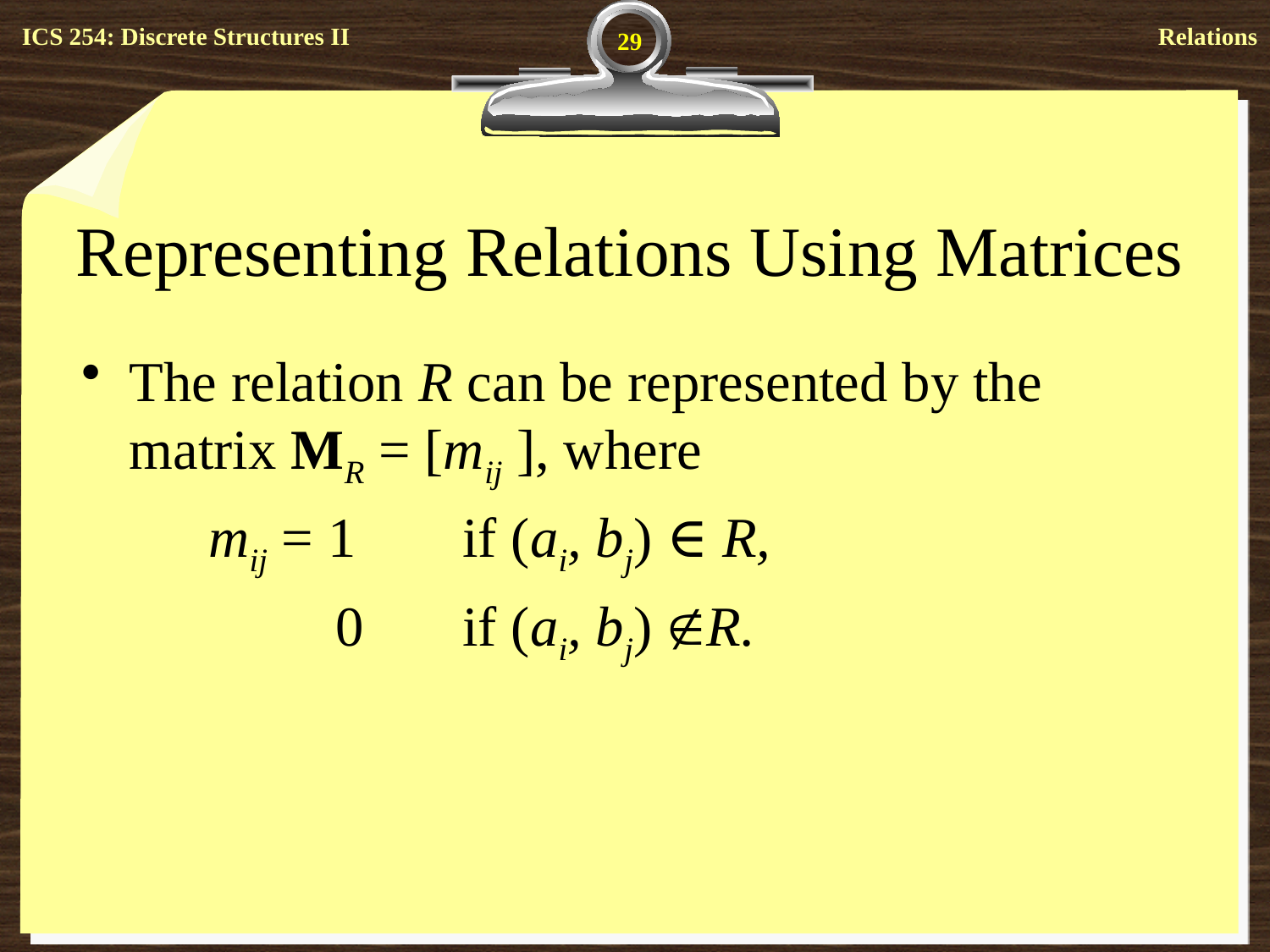

29
# Representing Relations Using Matrices
The relation R can be represented by the matrix MR = [mij ], where
	mij = 1 	if (ai, bj) ∈ R,
		0 	if (ai, bj) ∉R.